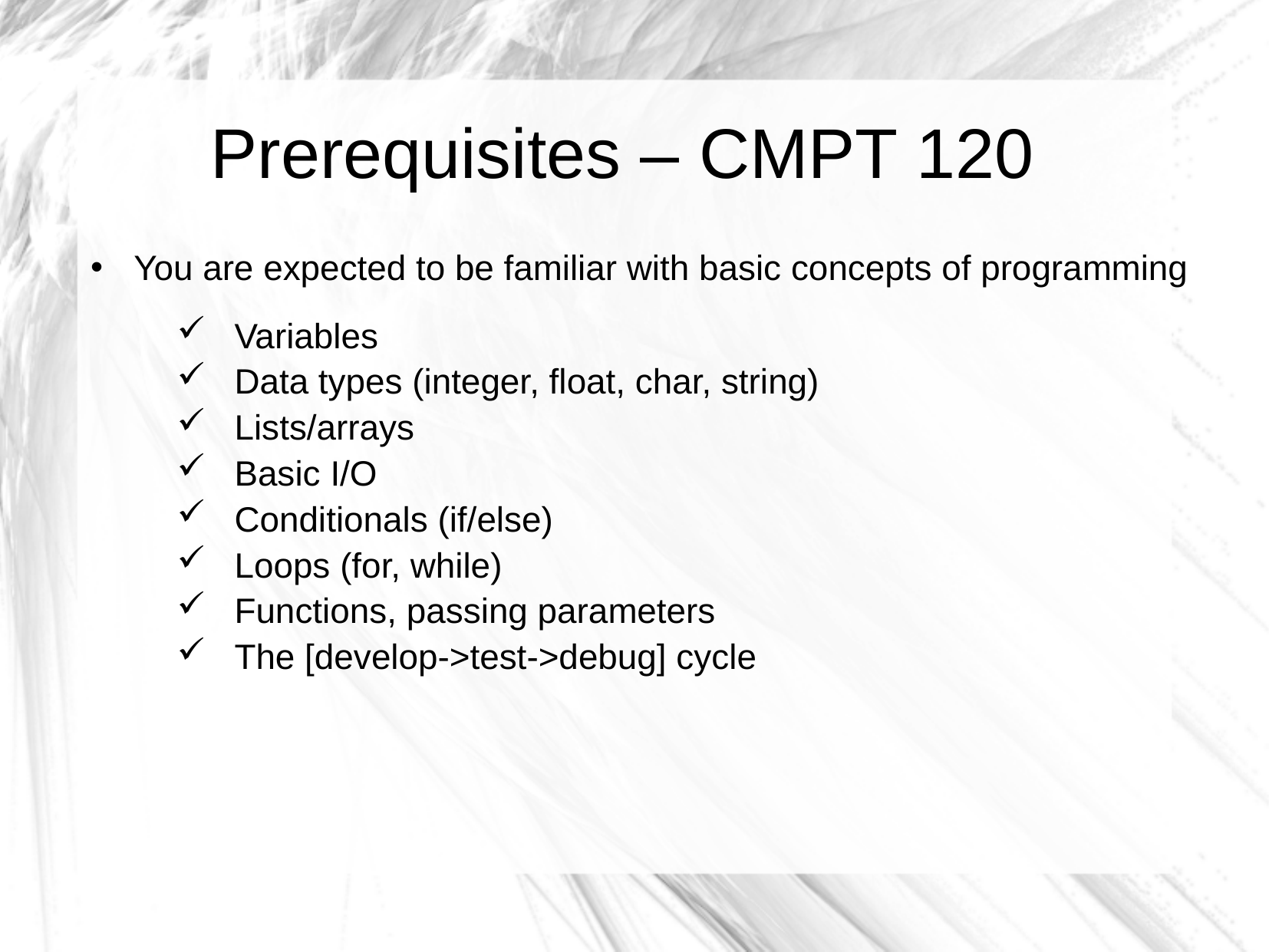

Prerequisites – CMPT 120
You are expected to be familiar with basic concepts of programming
Variables
Data types (integer, float, char, string)
Lists/arrays
Basic I/O
Conditionals (if/else)
Loops (for, while)
Functions, passing parameters
The [develop->test->debug] cycle